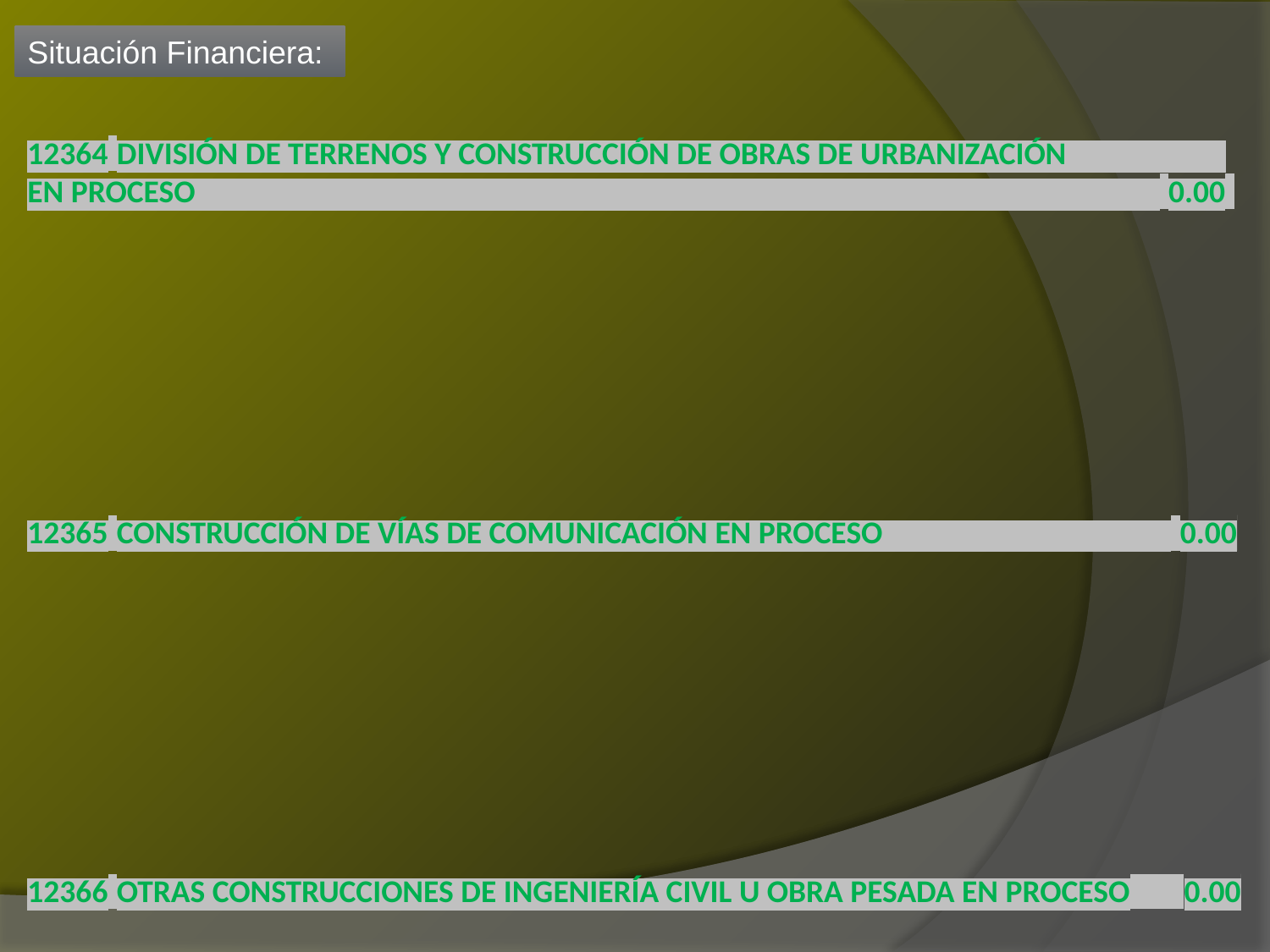

Situación Financiera:
12364 DIVISIÓN DE TERRENOS Y CONSTRUCCIÓN DE OBRAS DE URBANIZACIÓN                       EN PROCESO                                                                                                                                       0.00
12365 CONSTRUCCIÓN DE VÍAS DE COMUNICACIÓN EN PROCESO                                         0.00
12366 OTRAS CONSTRUCCIONES DE INGENIERÍA CIVIL U OBRA PESADA EN PROCESO      0.00